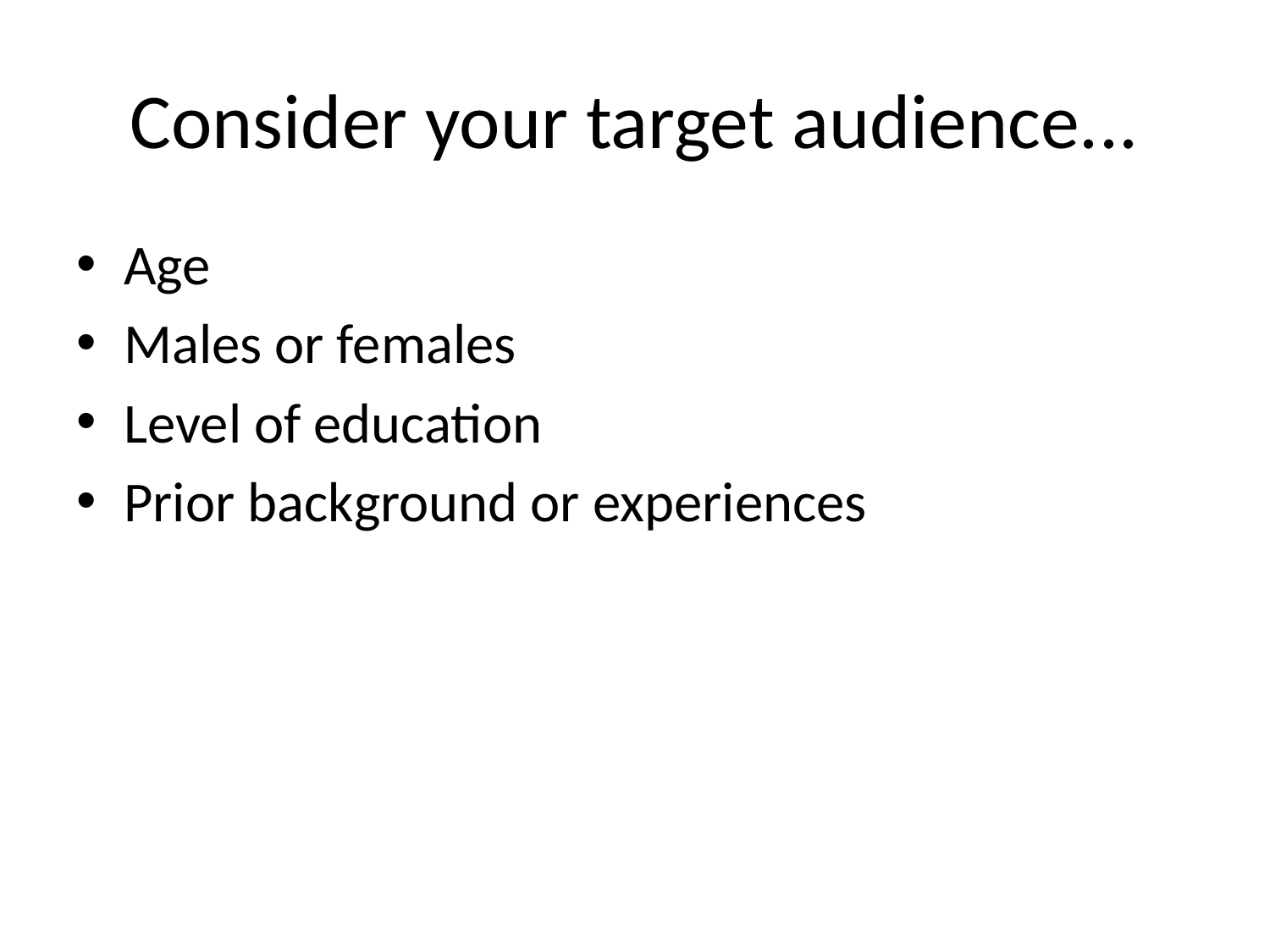

# Consider your target audience...
Age
Males or females
Level of education
Prior background or experiences